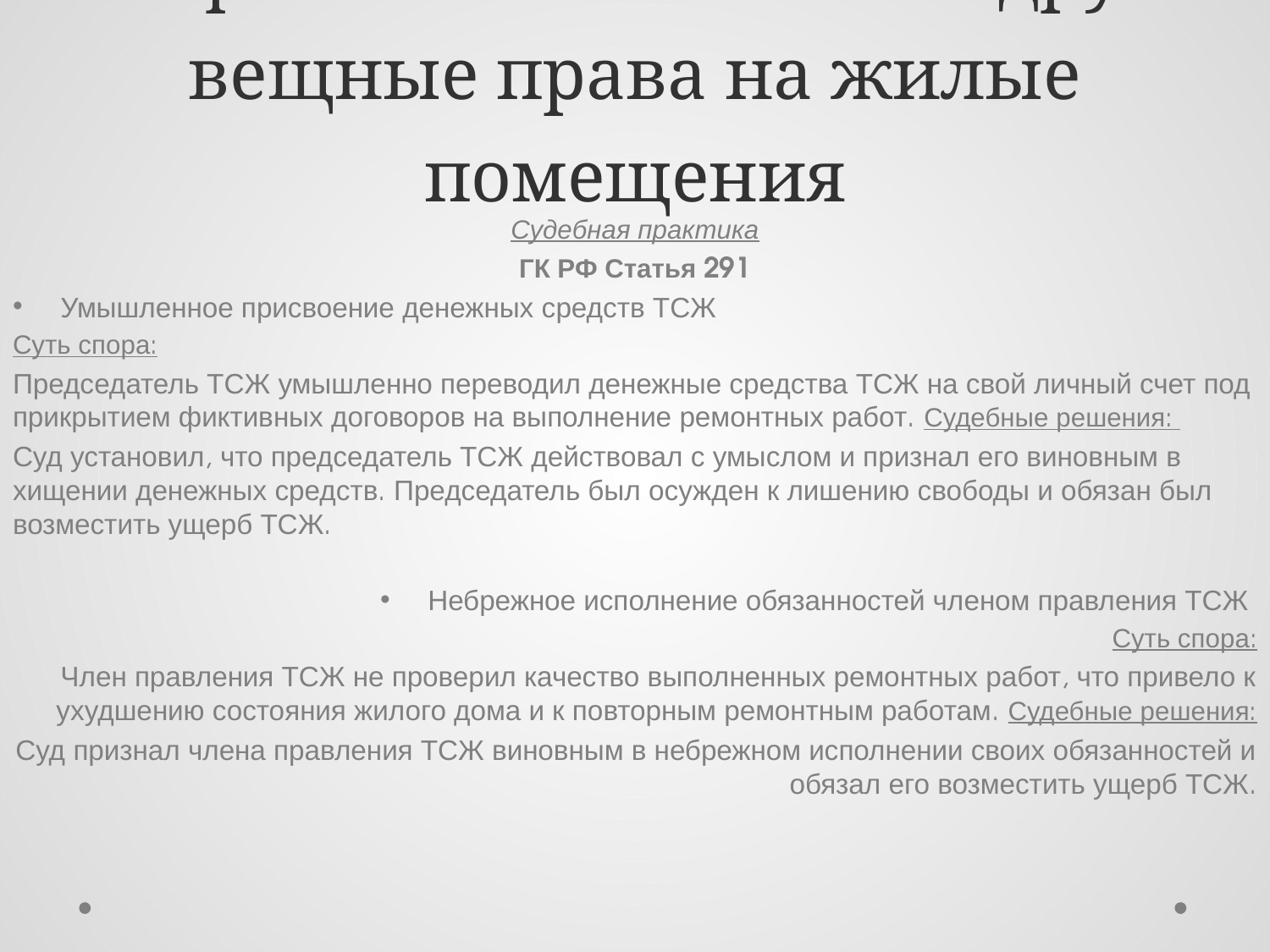

# 21.  Право собственности и другие вещные права на жилые помещения
Судебная практика
ГК РФ Статья 291
Умышленное присвоение денежных средств ТСЖ
Суть спора:
Председатель ТСЖ умышленно переводил денежные средства ТСЖ на свой личный счет под прикрытием фиктивных договоров на выполнение ремонтных работ. Судебные решения:
Суд установил, что председатель ТСЖ действовал с умыслом и признал его виновным в хищении денежных средств. Председатель был осужден к лишению свободы и обязан был возместить ущерб ТСЖ.

Небрежное исполнение обязанностей членом правления ТСЖ
Суть спора:
Член правления ТСЖ не проверил качество выполненных ремонтных работ, что привело к ухудшению состояния жилого дома и к повторным ремонтным работам. Судебные решения:
Суд признал члена правления ТСЖ виновным в небрежном исполнении своих обязанностей и обязал его возместить ущерб ТСЖ.